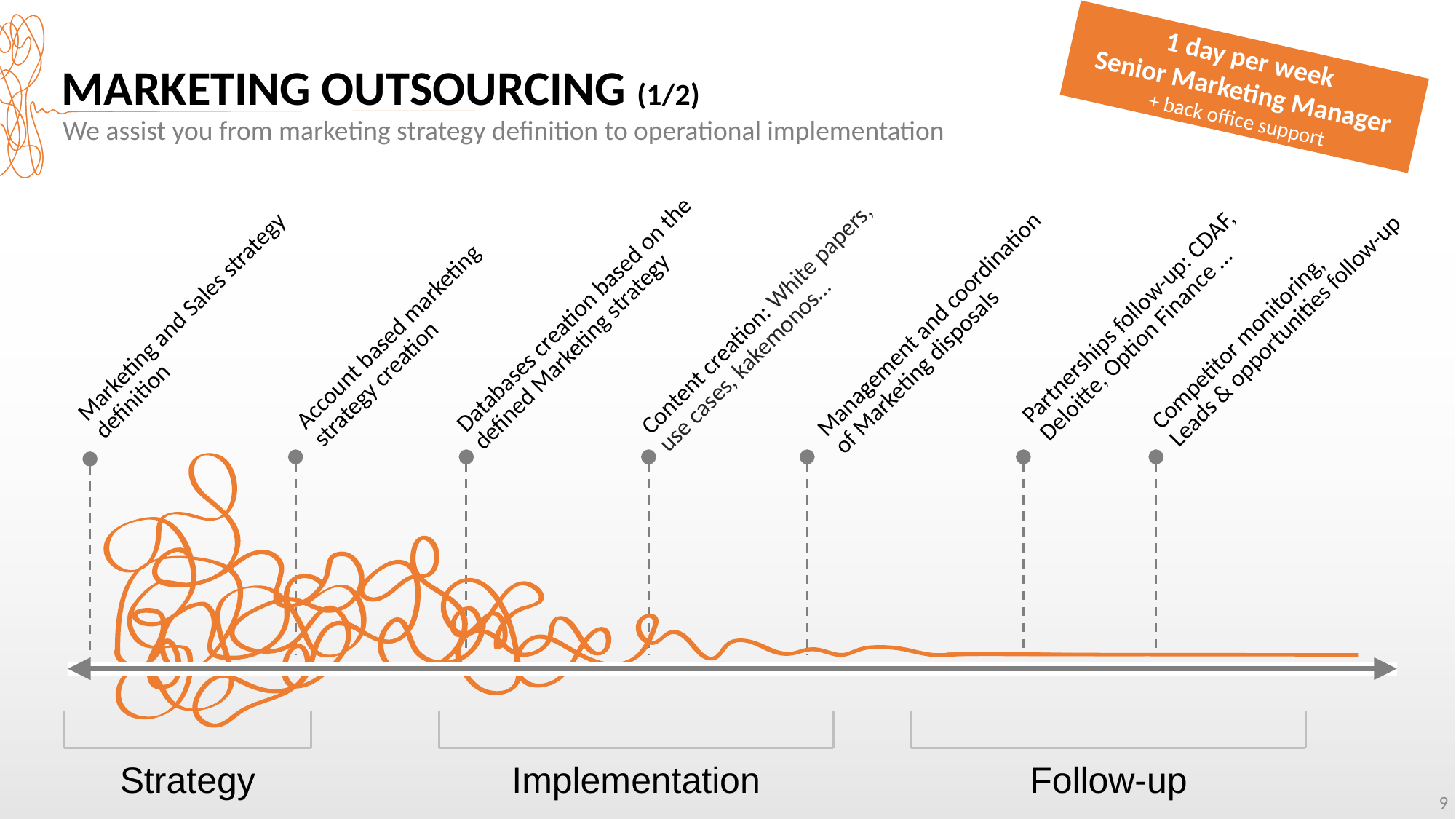

# MARKETING OUTSOURCING (1/2)
1 day per week
Senior Marketing Manager
+ back office support

We assist you from marketing strategy definition to operational implementation
Partnerships follow-up: CDAF, Deloitte, Option Finance …
Marketing and Sales strategy definition
Content creation: White papers, use cases, kakemonos…

Databases creation based on the defined Marketing strategy
Competitor monitoring,
Leads & opportunities follow-up
Account based marketing strategy creation
Management and coordination of Marketing disposals

Strategy
Implementation
Follow-up
9